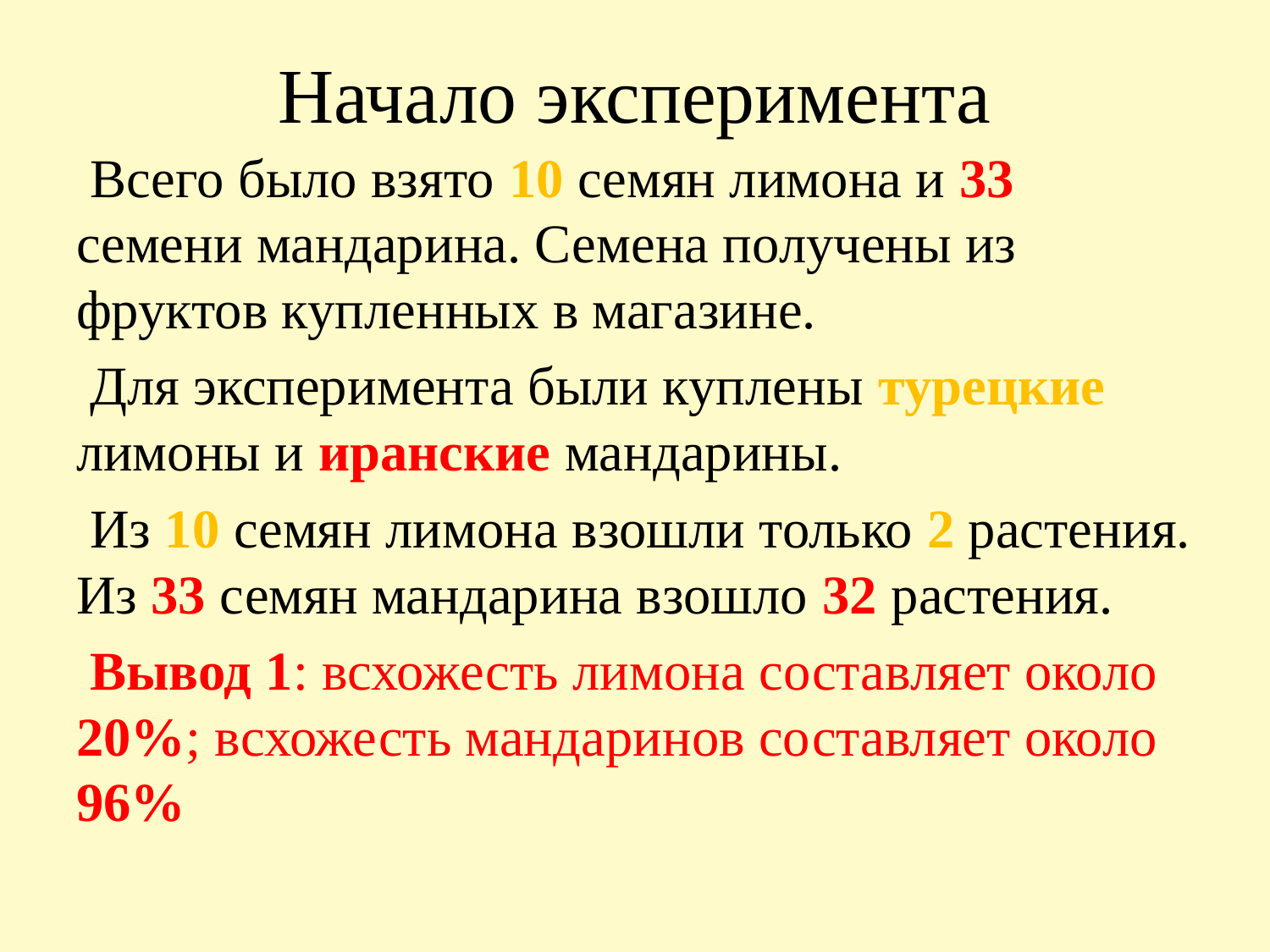

# Начало эксперимента
 Всего было взято 10 семян лимона и 33 семени мандарина. Семена получены из фруктов купленных в магазине.
 Для эксперимента были куплены турецкие лимоны и иранские мандарины.
 Из 10 семян лимона взошли только 2 растения. Из 33 семян мандарина взошло 32 растения.
 Вывод 1: всхожесть лимона составляет около 20%; всхожесть мандаринов составляет около 96%